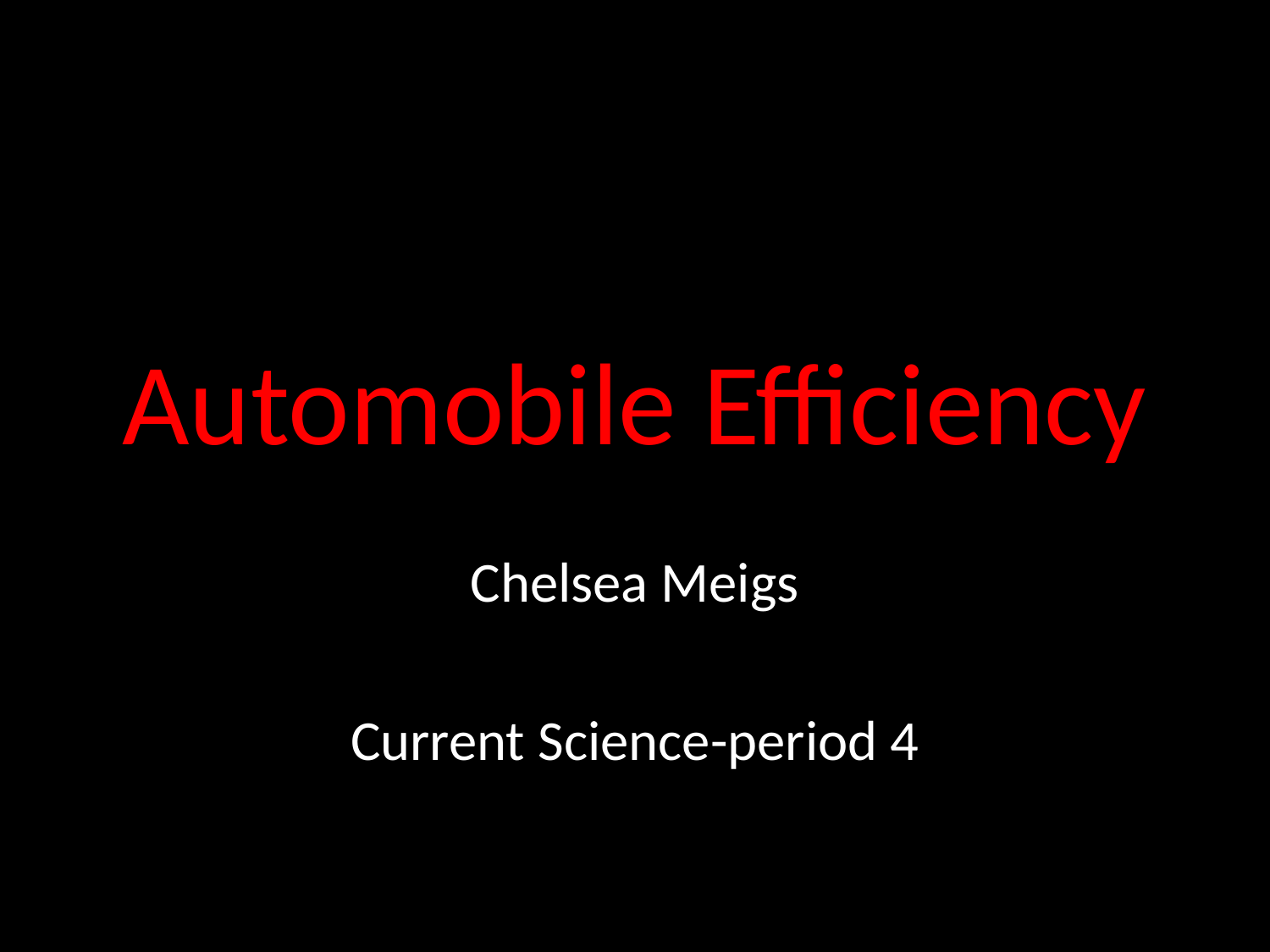

# Automobile Efficiency
Chelsea Meigs

Current Science-period 4